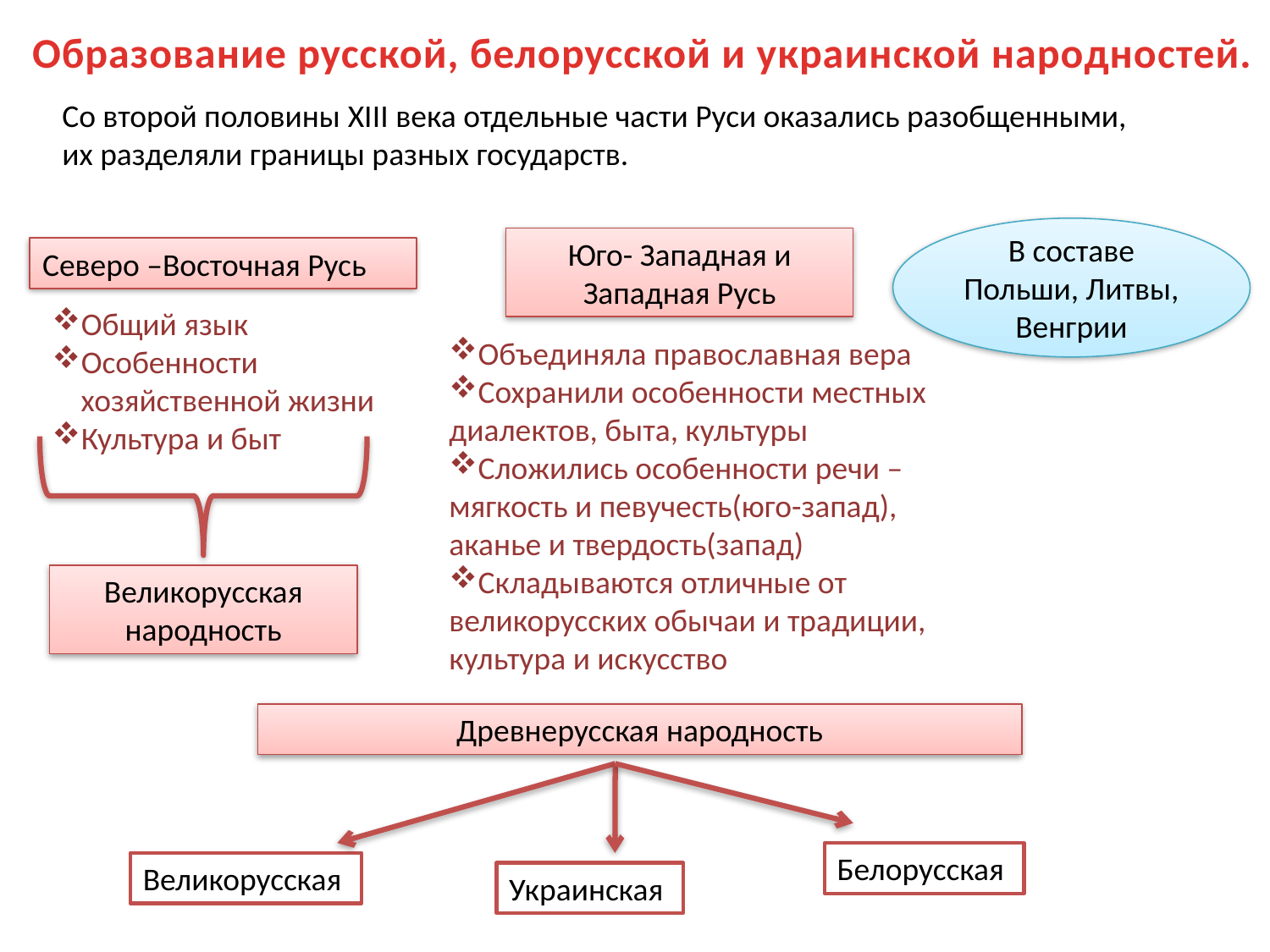

Образование русской, белорусской и украинской народностей.
Со второй половины XIII века отдельные части Руси оказались разобщенными, их разделяли границы разных государств.
В составе Польши, Литвы, Венгрии
Юго- Западная и Западная Русь
Северо –Восточная Русь
Общий язык
Особенности
    хозяйственной жизни
Культура и быт

Объединяла православная вера
Сохранили особенности местных диалектов, быта, культуры
Сложились особенности речи – мягкость и певучесть(юго-запад), аканье и твердость(запад)
Складываются отличные от великорусских обычаи и традиции, культура и искусство

Великорусская народность
Древнерусская народность
Белорусская
Великорусская
Украинская